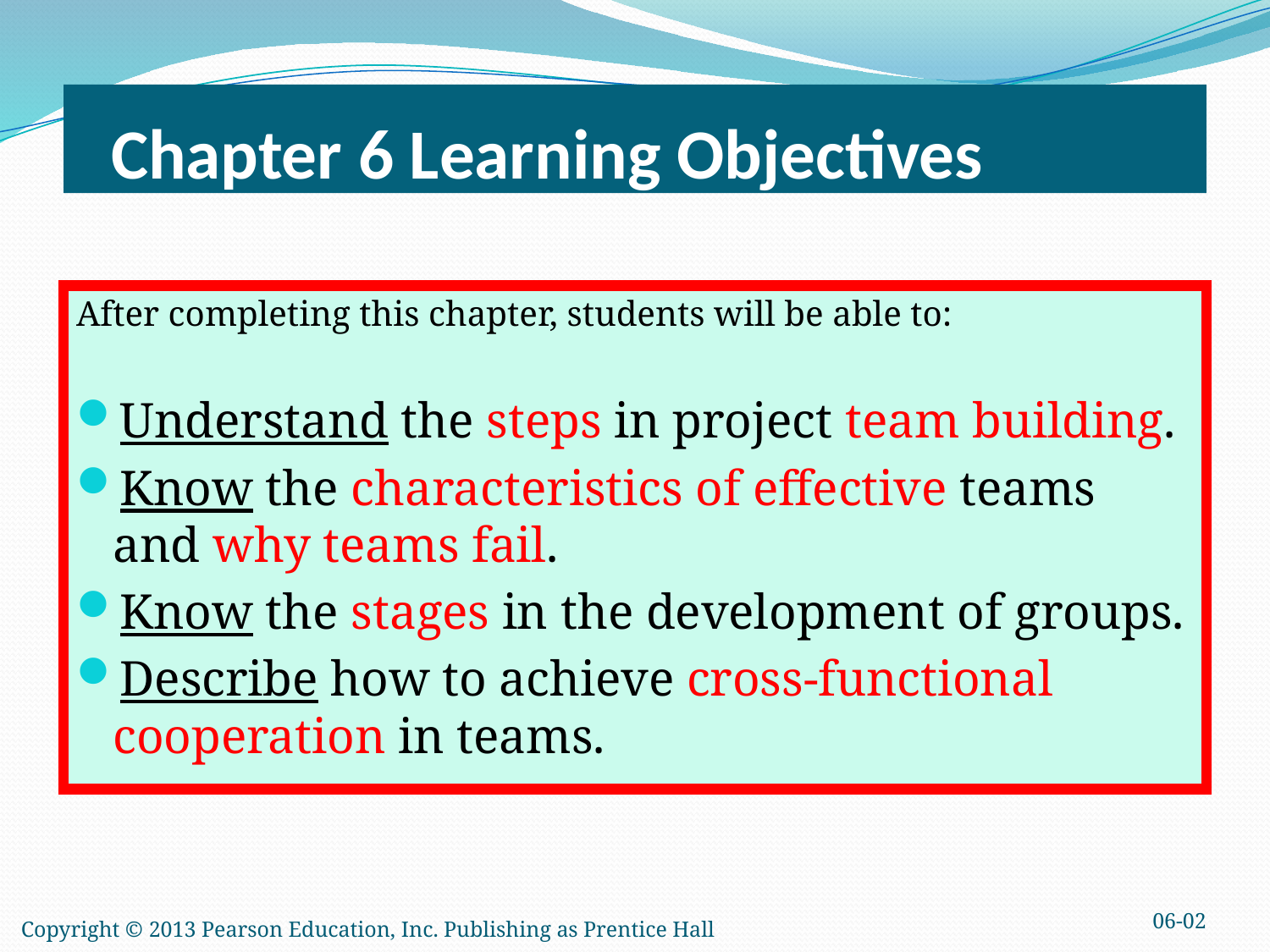

# Chapter 6 Learning Objectives
After completing this chapter, students will be able to:

Understand the steps in project team building.
Know the characteristics of effective teams and why teams fail.
Know the stages in the development of groups.
Describe how to achieve cross-functional cooperation in teams.
06-02